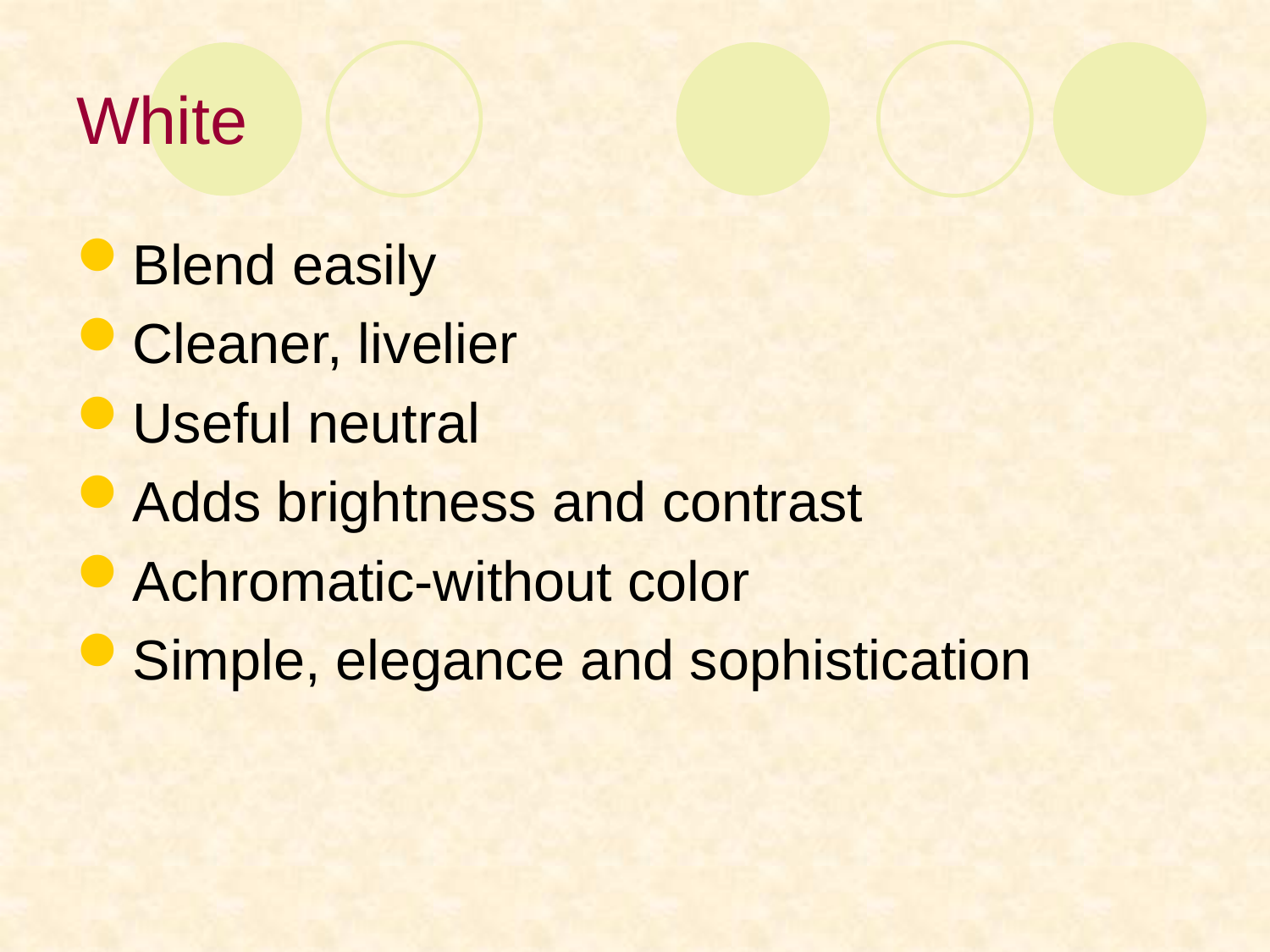

# White
Blend easily
Cleaner, livelier
Useful neutral
Adds brightness and contrast
Achromatic-without color
Simple, elegance and sophistication